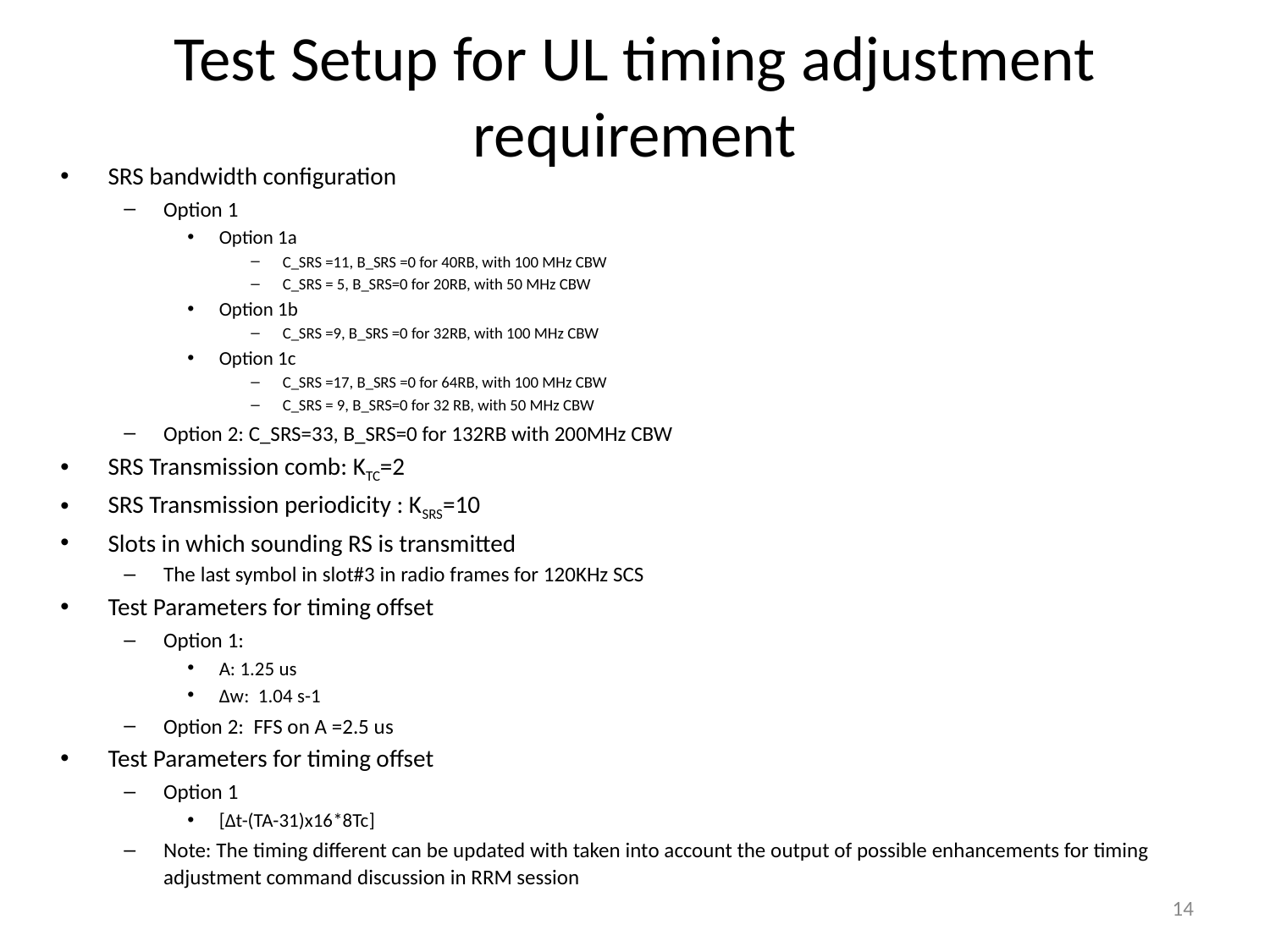

# Test Setup for UL timing adjustment requirement
SRS bandwidth configuration
Option 1
Option 1a
C_SRS =11, B_SRS =0 for 40RB, with 100 MHz CBW
C_SRS = 5, B_SRS=0 for 20RB, with 50 MHz CBW
Option 1b
C_SRS =9, B_SRS =0 for 32RB, with 100 MHz CBW
Option 1c
C_SRS =17, B_SRS =0 for 64RB, with 100 MHz CBW
C_SRS = 9, B_SRS=0 for 32 RB, with 50 MHz CBW
Option 2: C_SRS=33, B_SRS=0 for 132RB with 200MHz CBW
SRS Transmission comb: KTC=2
SRS Transmission periodicity : KSRS=10
Slots in which sounding RS is transmitted
The last symbol in slot#3 in radio frames for 120KHz SCS
Test Parameters for timing offset
Option 1:
A: 1.25 us
Δw:  1.04 s-1
Option 2:  FFS on A =2.5 us
Test Parameters for timing offset
Option 1
[Δt-(TA-31)x16*8Tc]
Note: The timing different can be updated with taken into account the output of possible enhancements for timing adjustment command discussion in RRM session

14